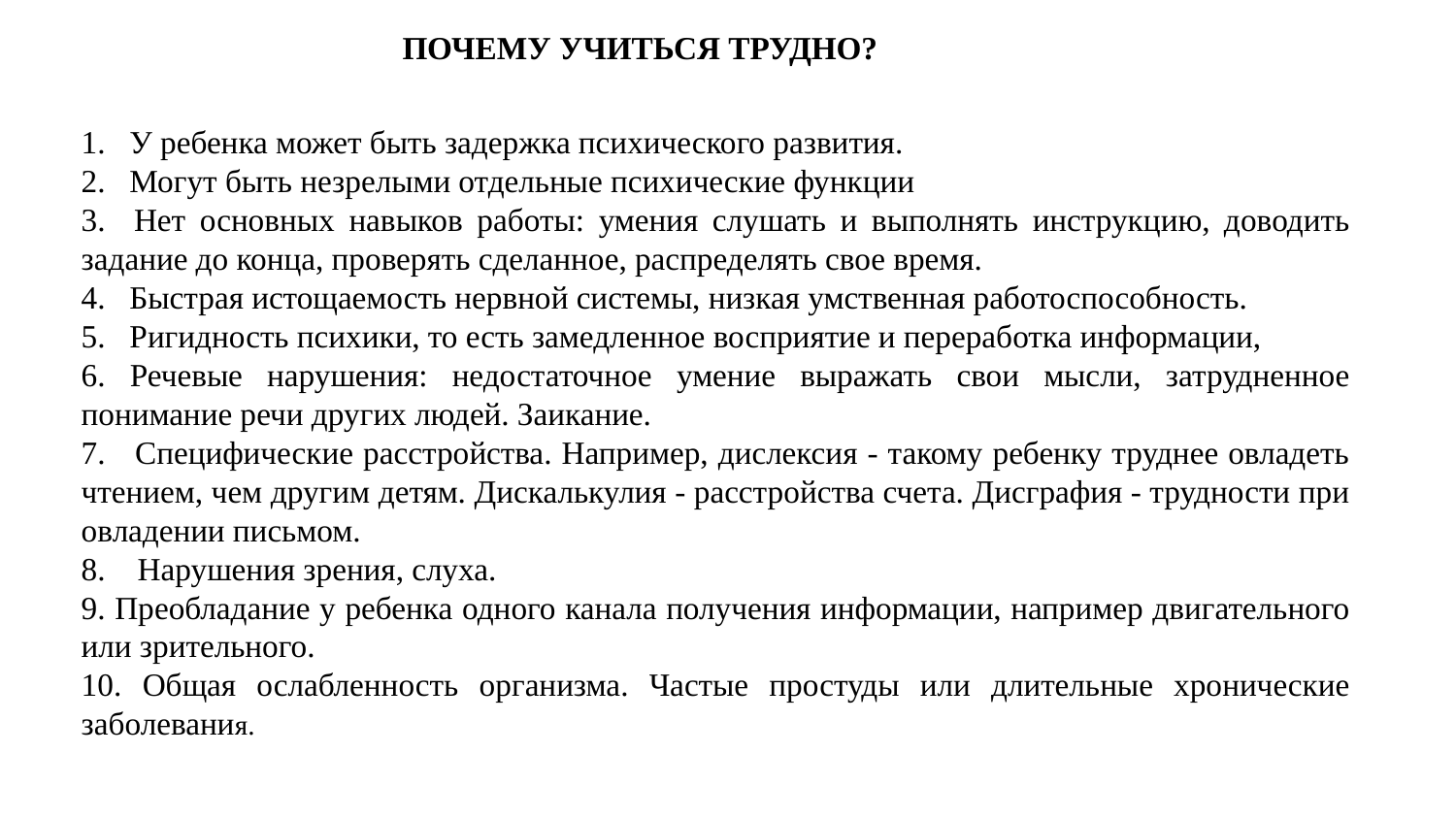

ПОЧЕМУ УЧИТЬСЯ ТРУДНО?

1.   У ребенка может быть задержка психического развития.
2.   Могут быть незрелыми отдельные психические функции
3.  Нет основных навыков работы: умения слушать и выполнять инструкцию, доводить задание до конца, проверять сделанное, распределять свое время.
4.   Быстрая истощаемость нервной системы, низкая умственная работоспособность.
5.   Ригидность психики, то есть замедленное восприятие и переработка информации,
6. Речевые нарушения: недостаточное умение выражать свои мысли, затрудненное понимание речи других людей. Заикание.
7.   Специфические расстройства. Например, дислексия - такому ребенку труднее овладеть чтением, чем другим детям. Дискалькулия - расстройства счета. Дисграфия - трудности при овладении письмом.
8.    Нарушения зрения, слуха.
9. Преобладание у ребенка одного канала получения информации, например двигательного или зрительного.
10. Общая ослабленность организма. Частые простуды или длительные хронические заболевания.